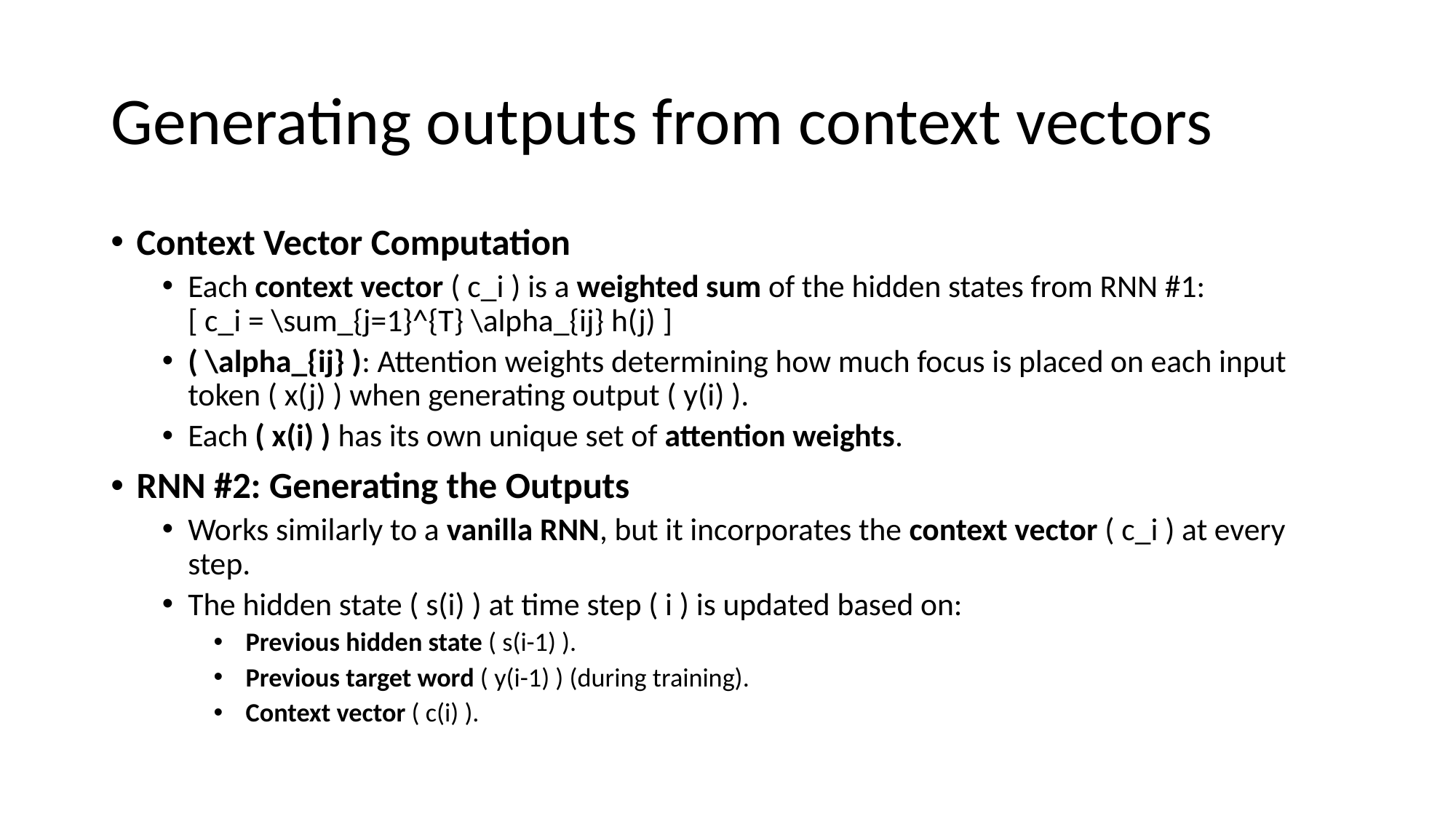

# Generating outputs from context vectors
Context Vector Computation
Each context vector ( c_i ) is a weighted sum of the hidden states from RNN #1:
[ c_i = \sum_{j=1}^{T} \alpha_{ij} h(j) ]
( \alpha_{ij} ): Attention weights determining how much focus is placed on each input token ( x(j) ) when generating output ( y(i) ).
Each ( x(i) ) has its own unique set of attention weights.
RNN #2: Generating the Outputs
Works similarly to a vanilla RNN, but it incorporates the context vector ( c_i ) at every step.
The hidden state ( s(i) ) at time step ( i ) is updated based on:
Previous hidden state ( s(i-1) ).
Previous target word ( y(i-1) ) (during training).
Context vector ( c(i) ).